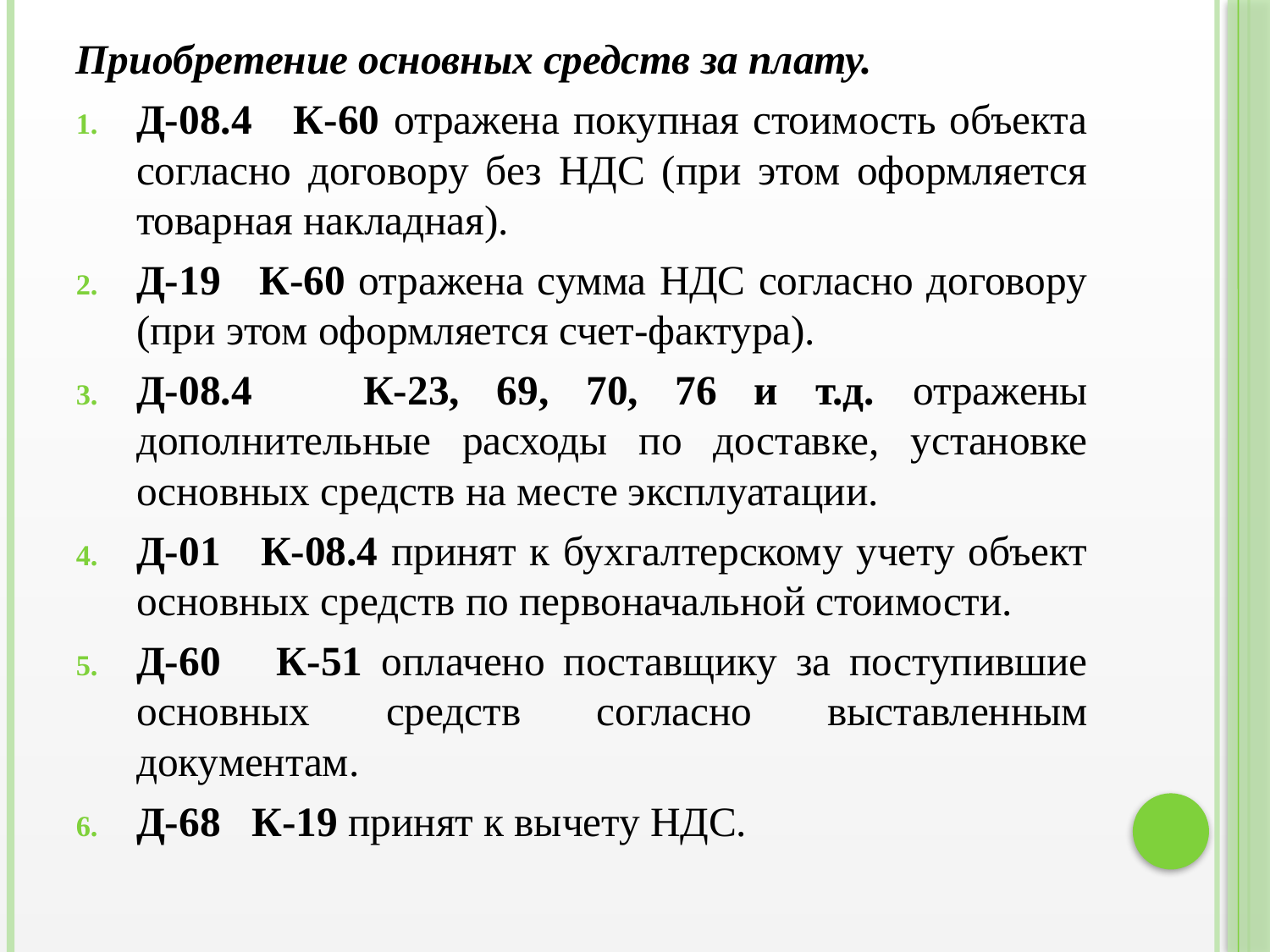

Приобретение основных средств за плату.
Д-08.4   К-60 отражена покупная стоимость объекта согласно договору без НДС (при этом оформляется товарная накладная).
Д-19   К-60 отражена сумма НДС согласно договору (при этом оформляется счет-фактура).
Д-08.4   К-23, 69, 70, 76 и т.д. отражены дополнительные расходы по доставке, установке основных средств на месте эксплуатации.
Д-01   К-08.4 принят к бухгалтерскому учету объект основных средств по первоначальной стоимости.
Д-60   К-51 оплачено поставщику за поступившие основных средств согласно выставленным документам.
Д-68   К-19 принят к вычету НДС.